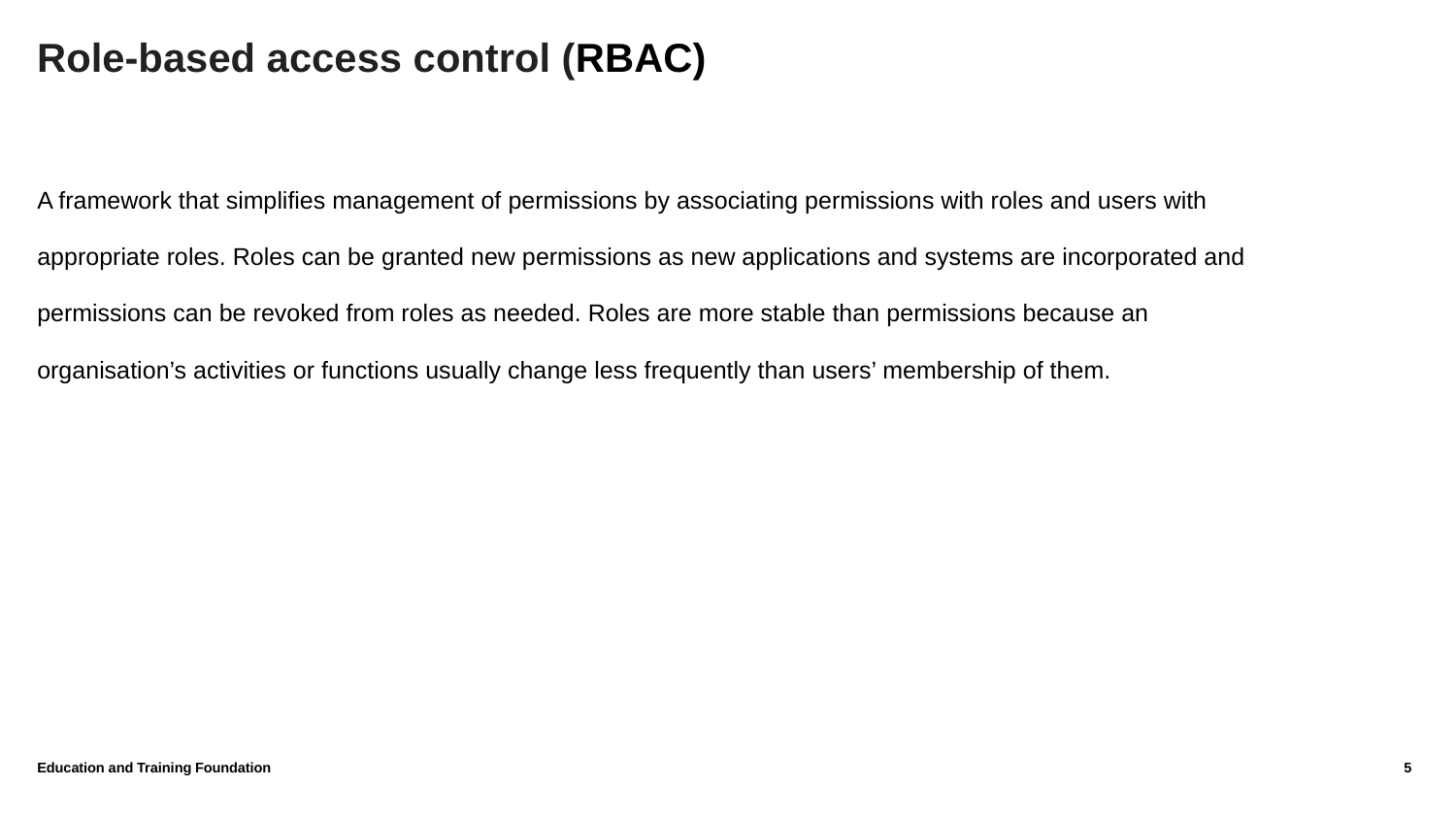

# Role-based access control (RBAC)
A framework that simplifies management of permissions by associating permissions with roles and users with appropriate roles. Roles can be granted new permissions as new applications and systems are incorporated and permissions can be revoked from roles as needed. Roles are more stable than permissions because an organisation’s activities or functions usually change less frequently than users’ membership of them.
Education and Training Foundation
5